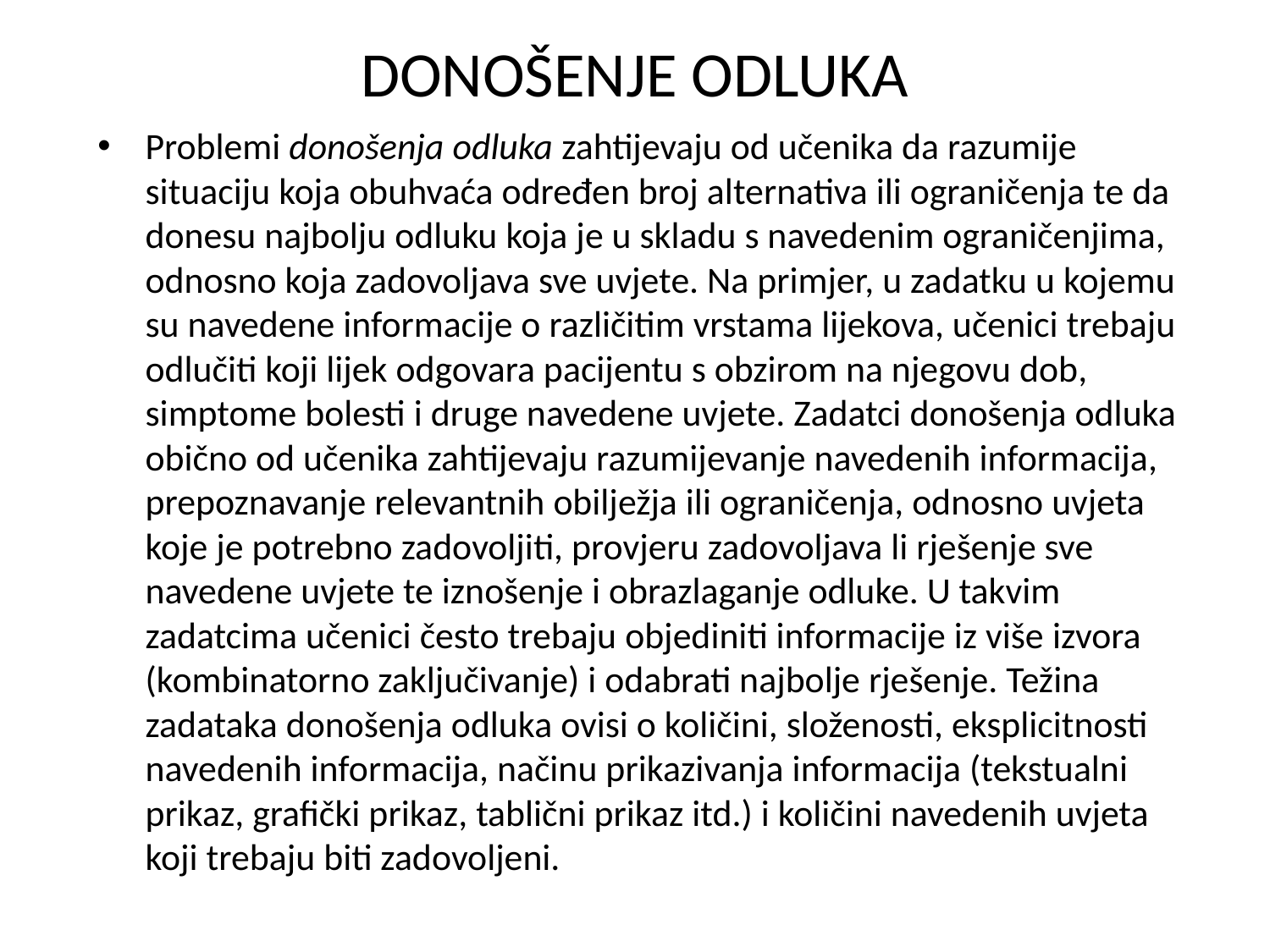

# DONOŠENJE ODLUKA
Problemi donošenja odluka zahtijevaju od učenika da razumije situaciju koja obuhvaća određen broj alternativa ili ograničenja te da donesu najbolju odluku koja je u skladu s navedenim ograničenjima, odnosno koja zadovoljava sve uvjete. Na primjer, u zadatku u kojemu su navedene informacije o različitim vrstama lijekova, učenici trebaju odlučiti koji lijek odgovara pacijentu s obzirom na njegovu dob, simptome bolesti i druge navedene uvjete. Zadatci donošenja odluka obično od učenika zahtijevaju razumijevanje navedenih informacija, prepoznavanje relevantnih obilježja ili ograničenja, odnosno uvjeta koje je potrebno zadovoljiti, provjeru zadovoljava li rješenje sve navedene uvjete te iznošenje i obrazlaganje odluke. U takvim zadatcima učenici često trebaju objediniti informacije iz više izvora (kombinatorno zaključivanje) i odabrati najbolje rješenje. Težina zadataka donošenja odluka ovisi o količini, složenosti, eksplicitnosti navedenih informacija, načinu prikazivanja informacija (tekstualni prikaz, grafički prikaz, tablični prikaz itd.) i količini navedenih uvjeta koji trebaju biti zadovoljeni.